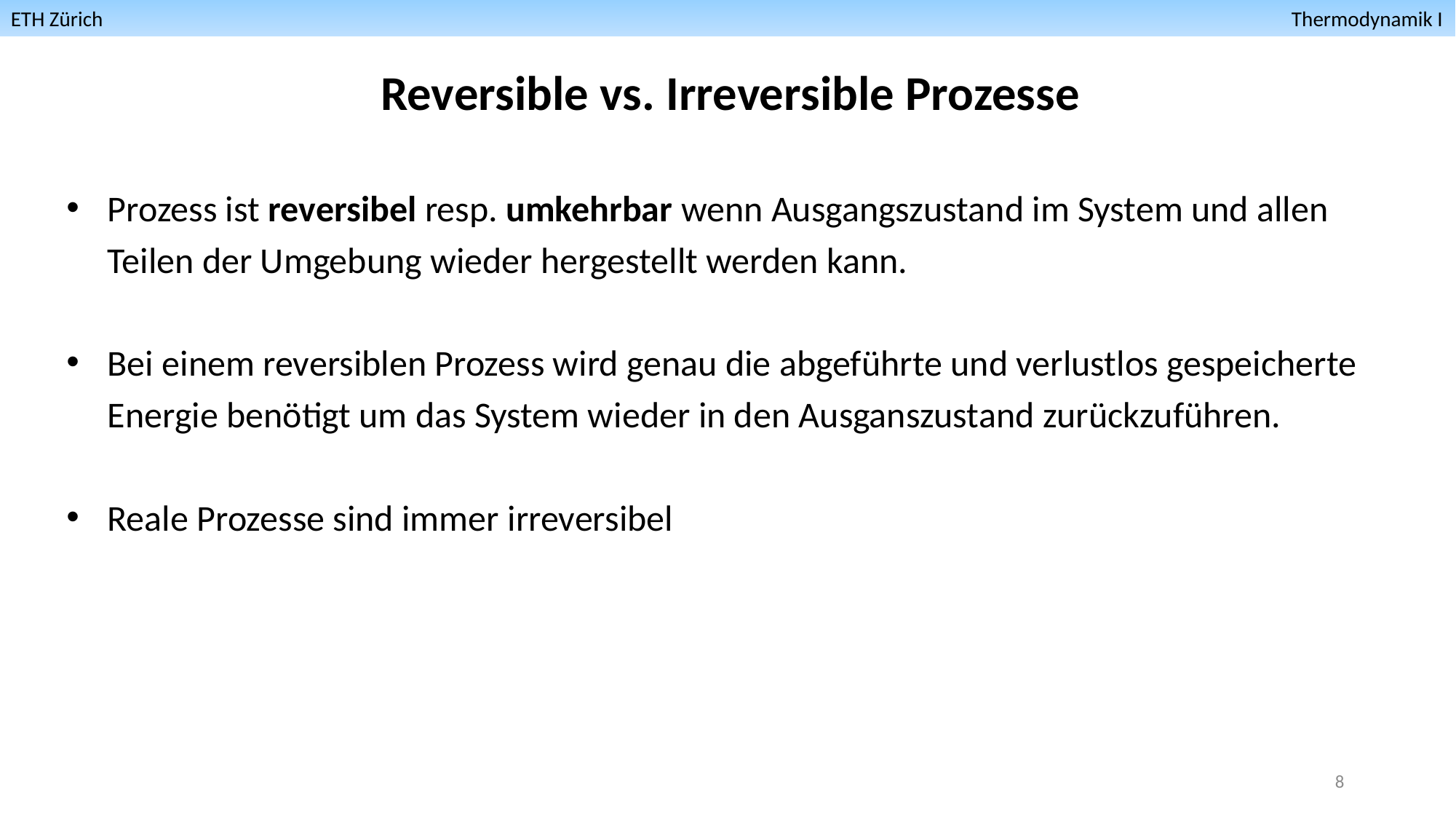

ETH Zürich											                 Thermodynamik I
Reversible vs. Irreversible Prozesse
Prozess ist reversibel resp. umkehrbar wenn Ausgangszustand im System und allen Teilen der Umgebung wieder hergestellt werden kann.

Bei einem reversiblen Prozess wird genau die abgeführte und verlustlos gespeicherte Energie benötigt um das System wieder in den Ausganszustand zurückzuführen.

Reale Prozesse sind immer irreversibel
8